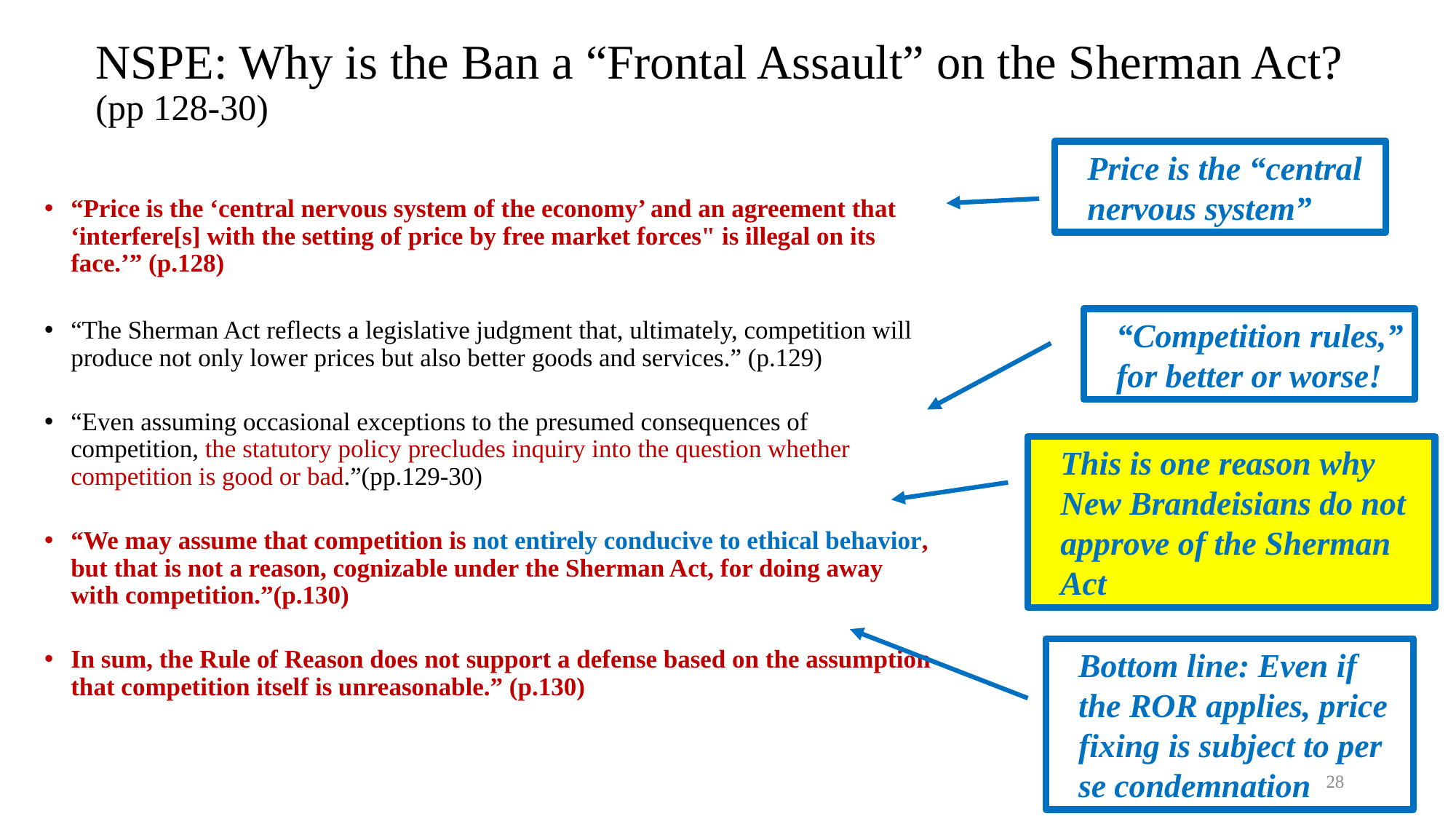

# NSPE: Why is the Ban a “Frontal Assault” on the Sherman Act? (pp 128-30)
Price is the “central nervous system”
“Price is the ‘central nervous system of the economy’ and an agreement that ‘interfere[s] with the setting of price by free market forces" is illegal on its face.’” (p.128)
“The Sherman Act reflects a legislative judgment that, ultimately, competition will produce not only lower prices but also better goods and services.” (p.129)
“Even assuming occasional exceptions to the presumed consequences of competition, the statutory policy precludes inquiry into the question whether competition is good or bad.”(pp.129-30)
“We may assume that competition is not entirely conducive to ethical behavior, but that is not a reason, cognizable under the Sherman Act, for doing away with competition.”(p.130)
In sum, the Rule of Reason does not support a defense based on the assumption that competition itself is unreasonable.” (p.130)

“Competition rules,” for better or worse!
This is one reason why New Brandeisians do not approve of the Sherman Act
Bottom line: Even if the ROR applies, price fixing is subject to per se condemnation
28